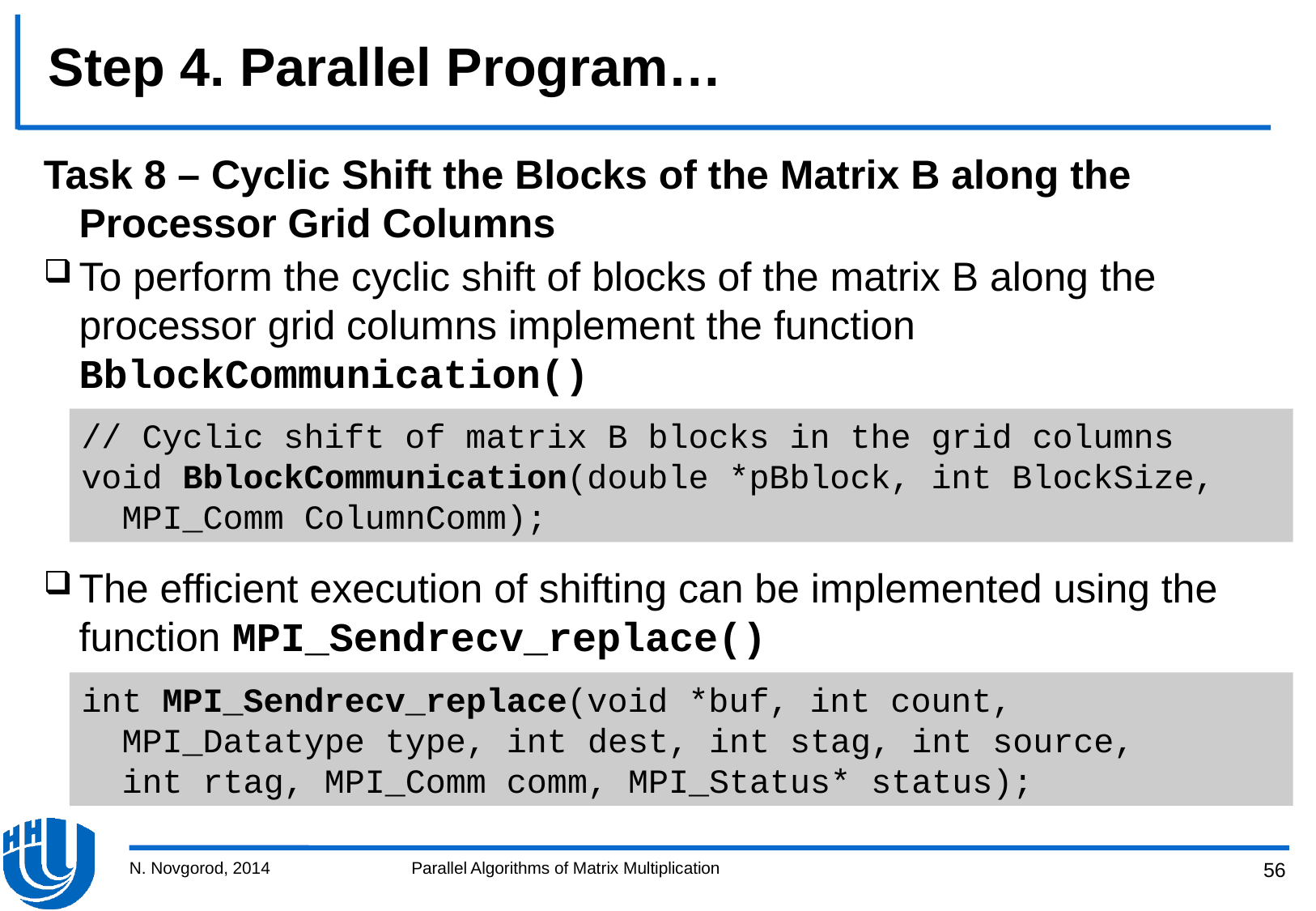

# Step 4. Parallel Program…
Task 8 – Cyclic Shift the Blocks of the Matrix B along the Processor Grid Columns
To perform the cyclic shift of blocks of the matrix B along the processor grid columns implement the function BblockCommunication()

The efficient execution of shifting can be implemented using the function MPI_Sendrecv_replace()
// Cyclic shift of matrix B blocks in the grid columns
void BblockCommunication(double *pBblock, int BlockSize,
  MPI_Comm ColumnComm);
int MPI_Sendrecv_replace(void *buf, int count,
  MPI_Datatype type, int dest, int stag, int source,
  int rtag, MPI_Comm comm, MPI_Status* status);
N. Novgorod, 2014
Parallel Algorithms of Matrix Multiplication
56